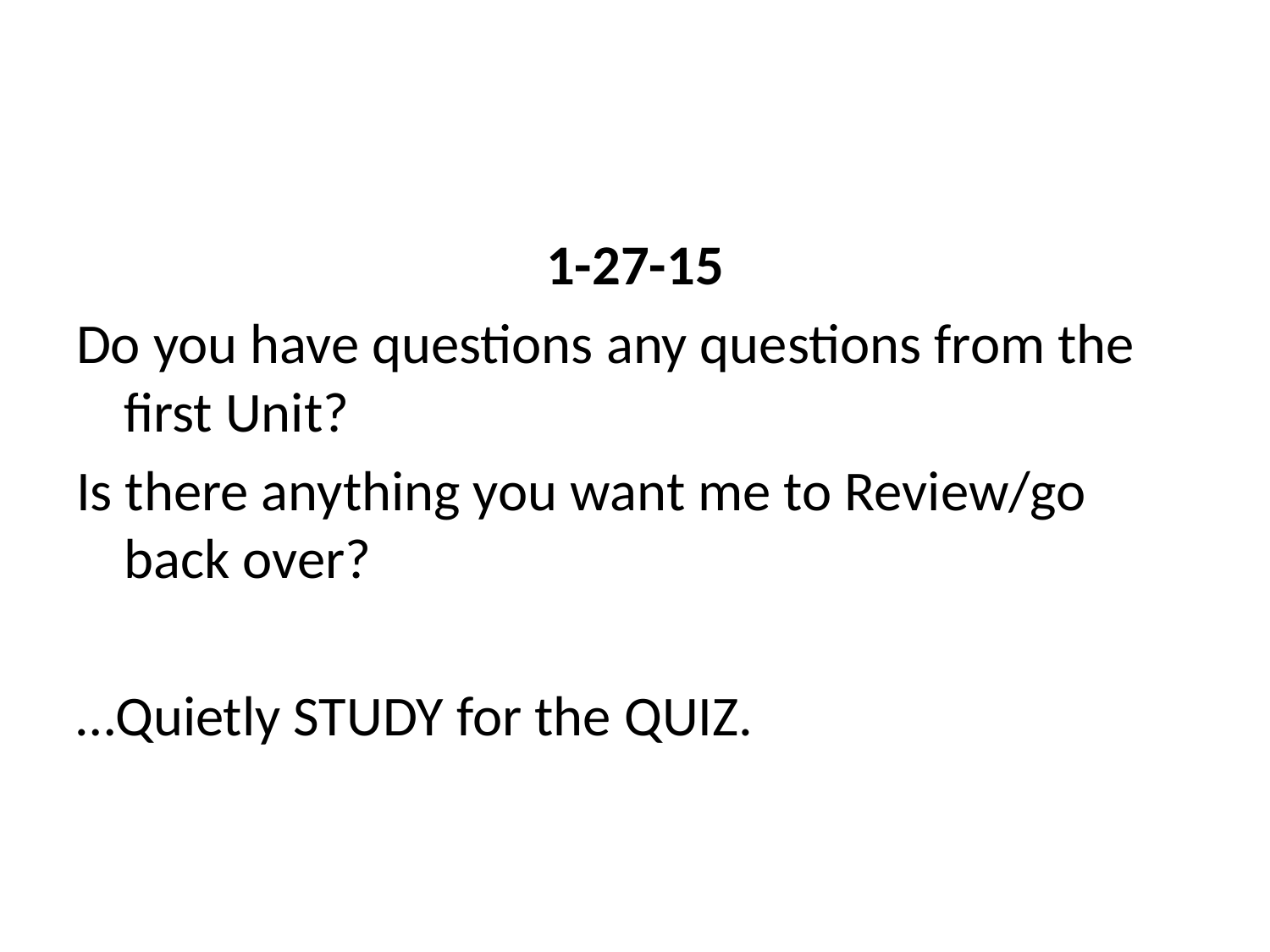

#
1-27-15
Do you have questions any questions from the first Unit?
Is there anything you want me to Review/go back over?

…Quietly STUDY for the QUIZ.